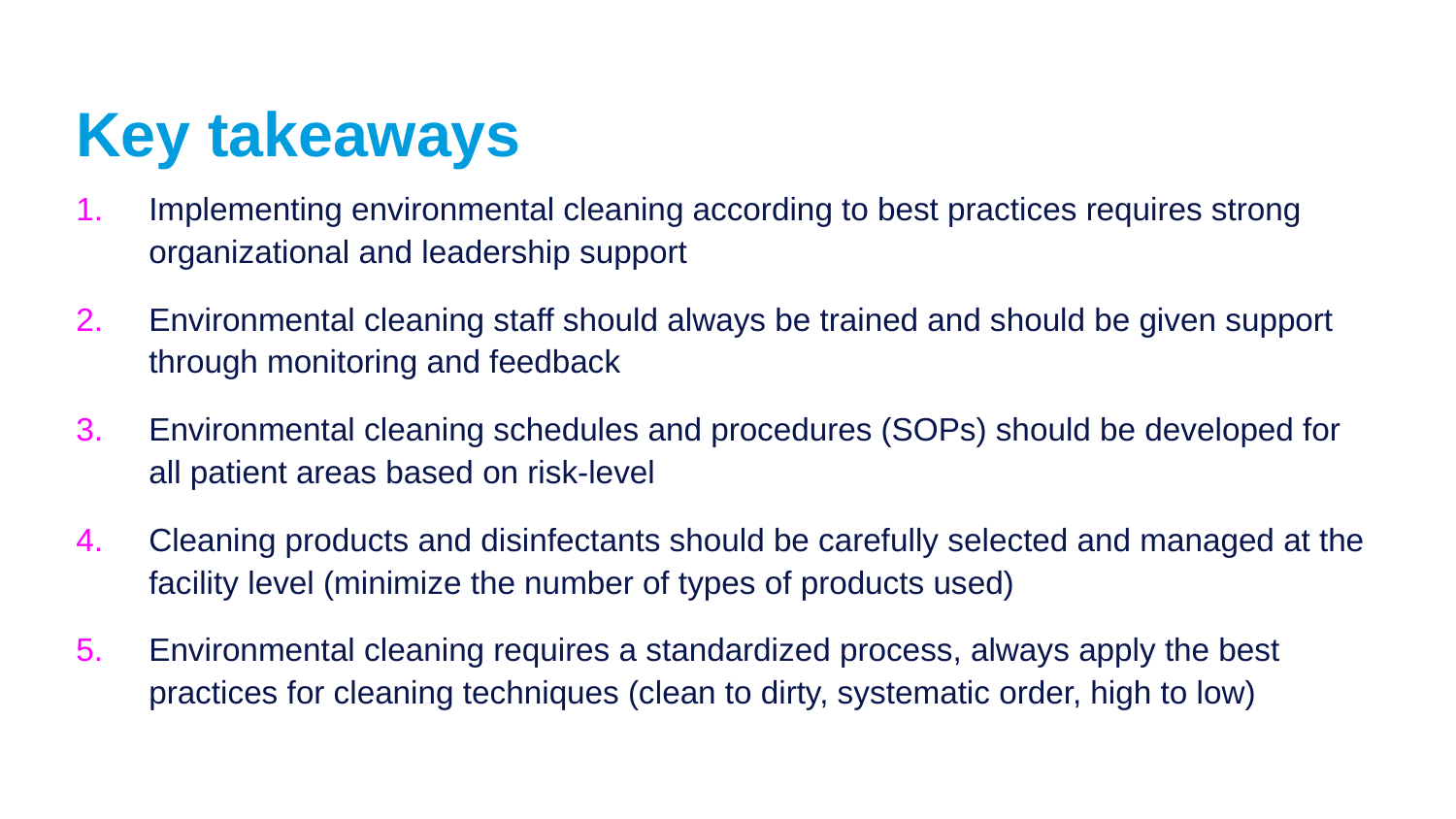

# Key takeaways
Implementing environmental cleaning according to best practices requires strong organizational and leadership support
Environmental cleaning staff should always be trained and should be given support through monitoring and feedback
Environmental cleaning schedules and procedures (SOPs) should be developed for all patient areas based on risk-level
Cleaning products and disinfectants should be carefully selected and managed at the facility level (minimize the number of types of products used)
Environmental cleaning requires a standardized process, always apply the best practices for cleaning techniques (clean to dirty, systematic order, high to low)